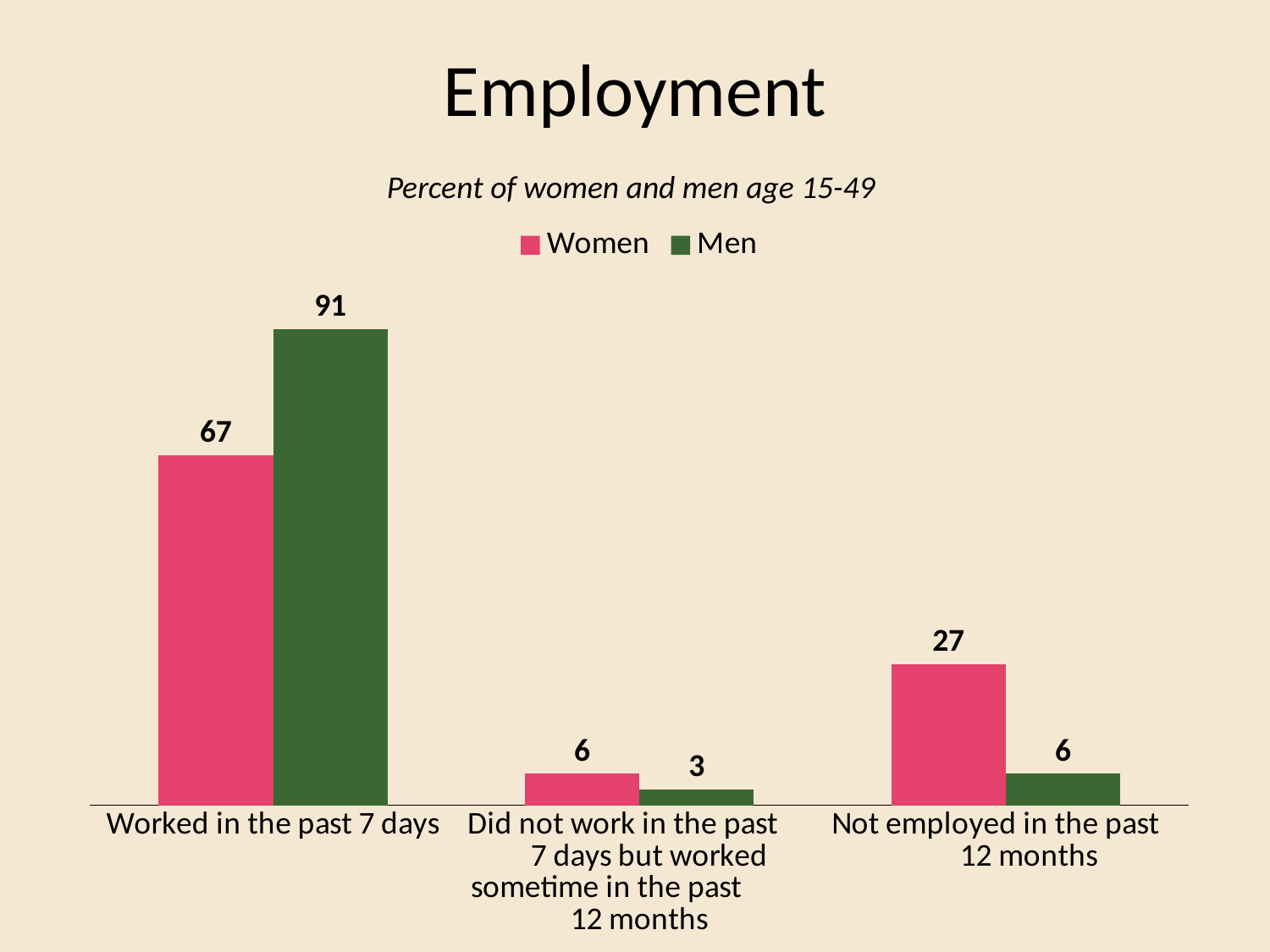

# Employment
Percent of women and men age 15-49

### Chart

| Category | Women | Men |
|---|---|---|
| Worked in the past 7 days | 67.0 | 91.0 |
| Did not work in the past         7 days but worked sometime in the past           12 months | 6.0 | 3.0 |
| Not employed in the past           12 months | 27.0 | 6.0 |